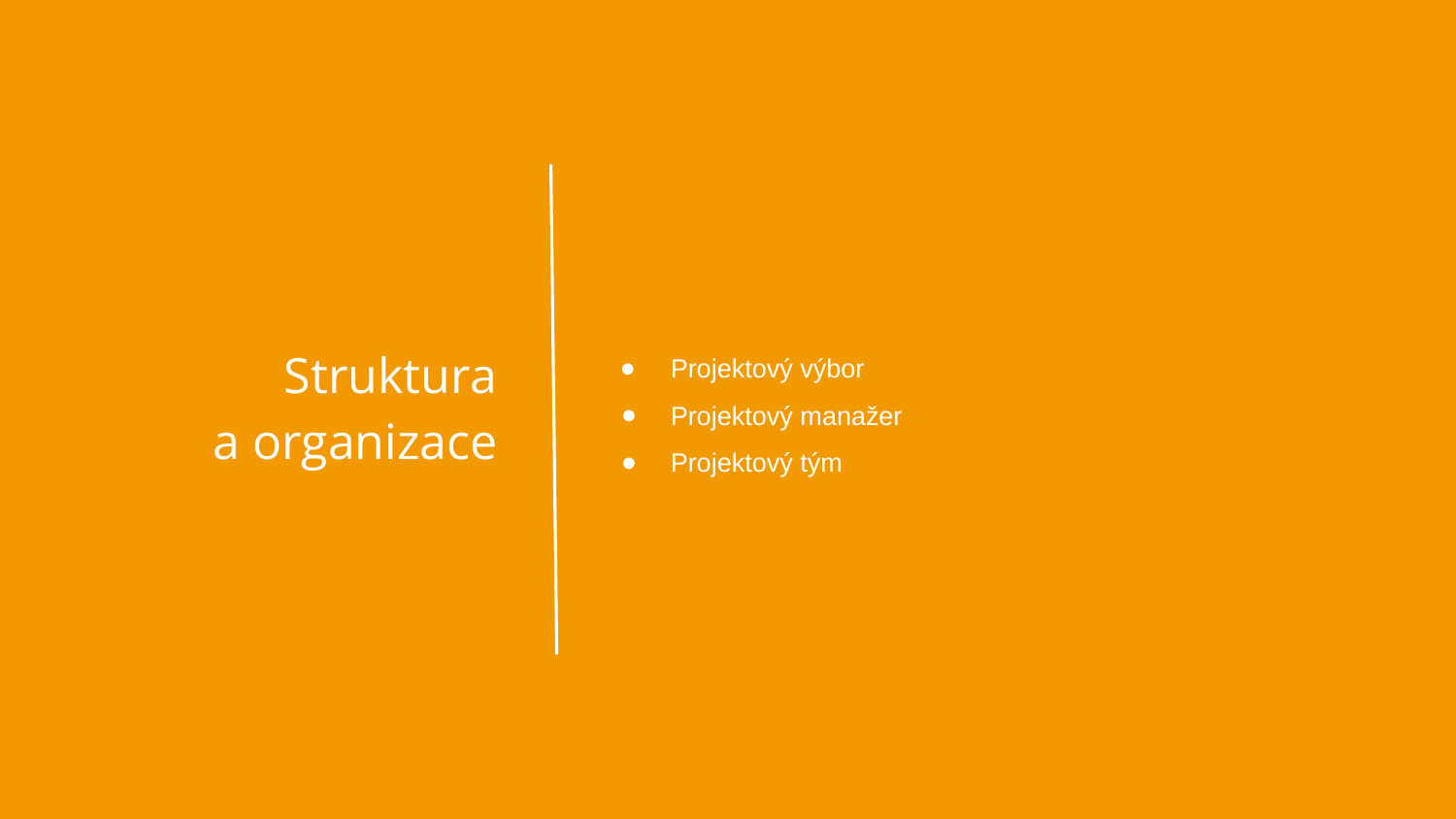

Struktura
a organizace
Projektový výbor
Projektový manažer
Projektový tým